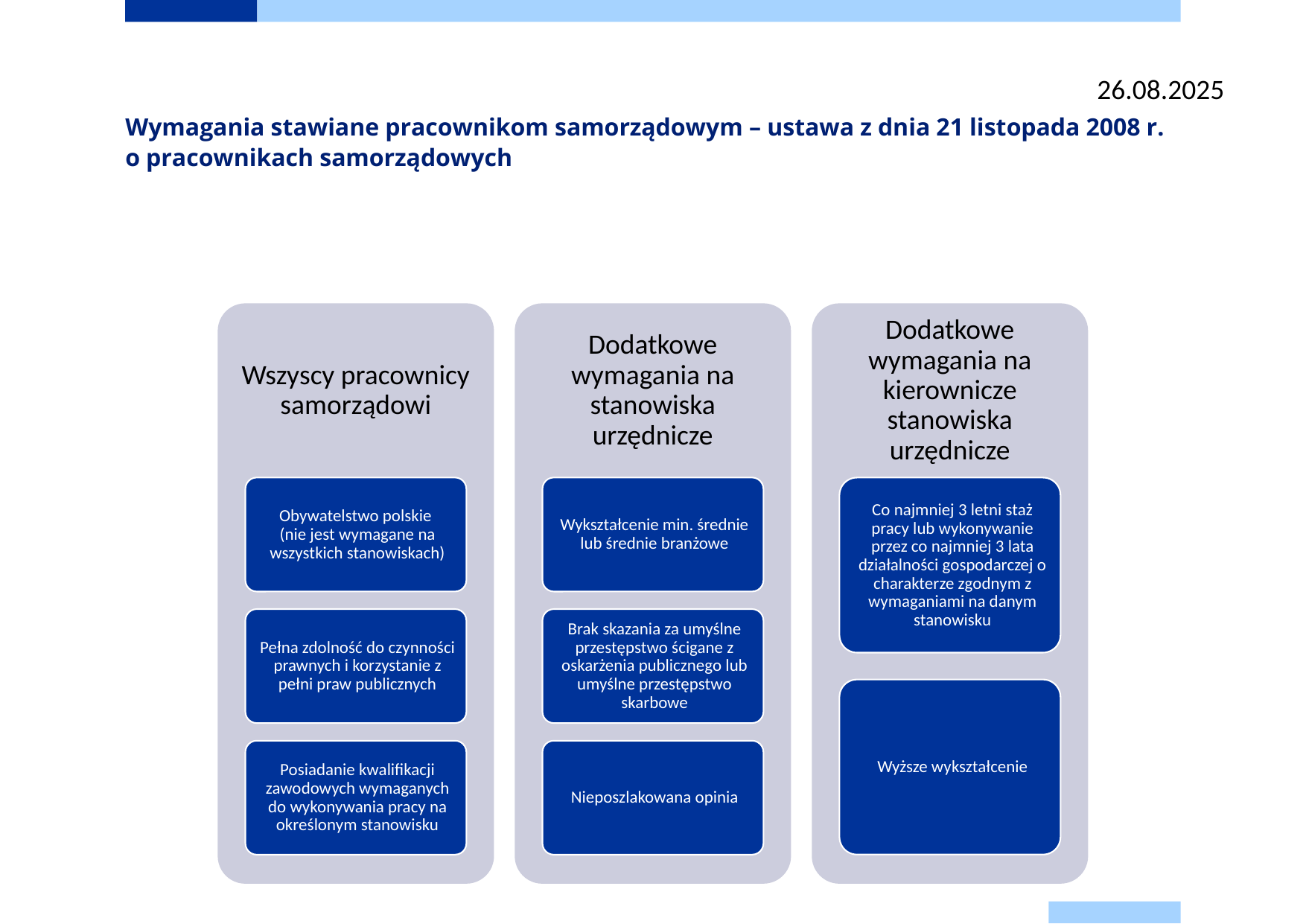

26.08.2025
# Wymagania stawiane pracownikom samorządowym – ustawa z dnia 21 listopada 2008 r. o pracownikach samorządowych
Wszyscy pracownicy samorządowi
Obywatelstwo polskie
(nie jest wymagane na wszystkich stanowiskach)
Pełna zdolność do czynności prawnych i korzystanie z pełni praw publicznych
Posiadanie kwalifikacji zawodowych wymaganych do wykonywania pracy na określonym stanowisku
Dodatkowe wymagania na stanowiska urzędnicze
Wykształcenie min. średnie lub średnie branżowe
Brak skazania za umyślne przestępstwo ścigane z oskarżenia publicznego lub umyślne przestępstwo skarbowe
Nieposzlakowana opinia
Dodatkowe wymagania na kierownicze stanowiska urzędnicze
Co najmniej 3 letni staż pracy lub wykonywanie przez co najmniej 3 lata działalności gospodarczej o charakterze zgodnym z wymaganiami na danym stanowisku
Wyższe wykształcenie